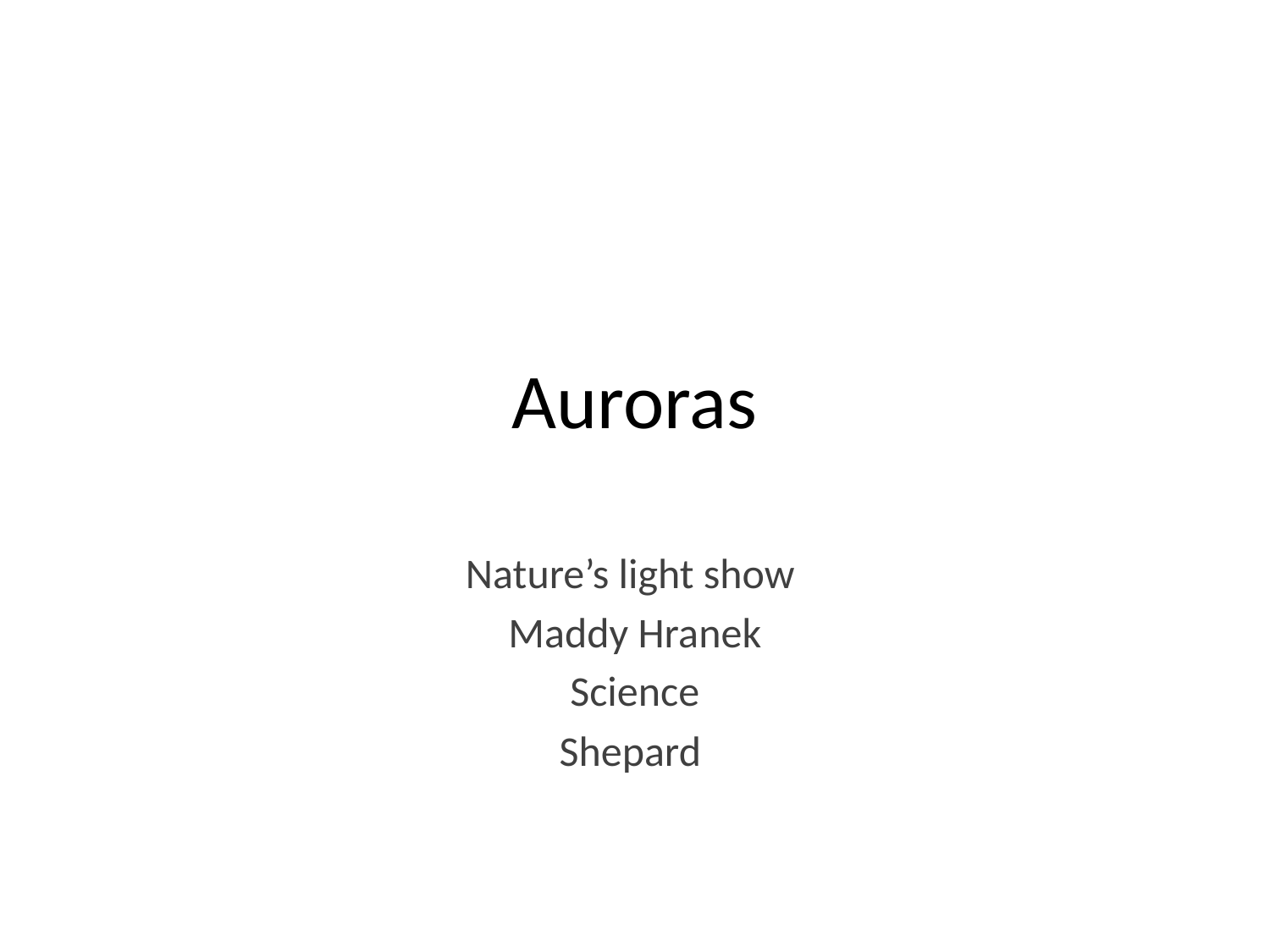

# Auroras
Nature’s light show
Maddy Hranek
Science
Shepard